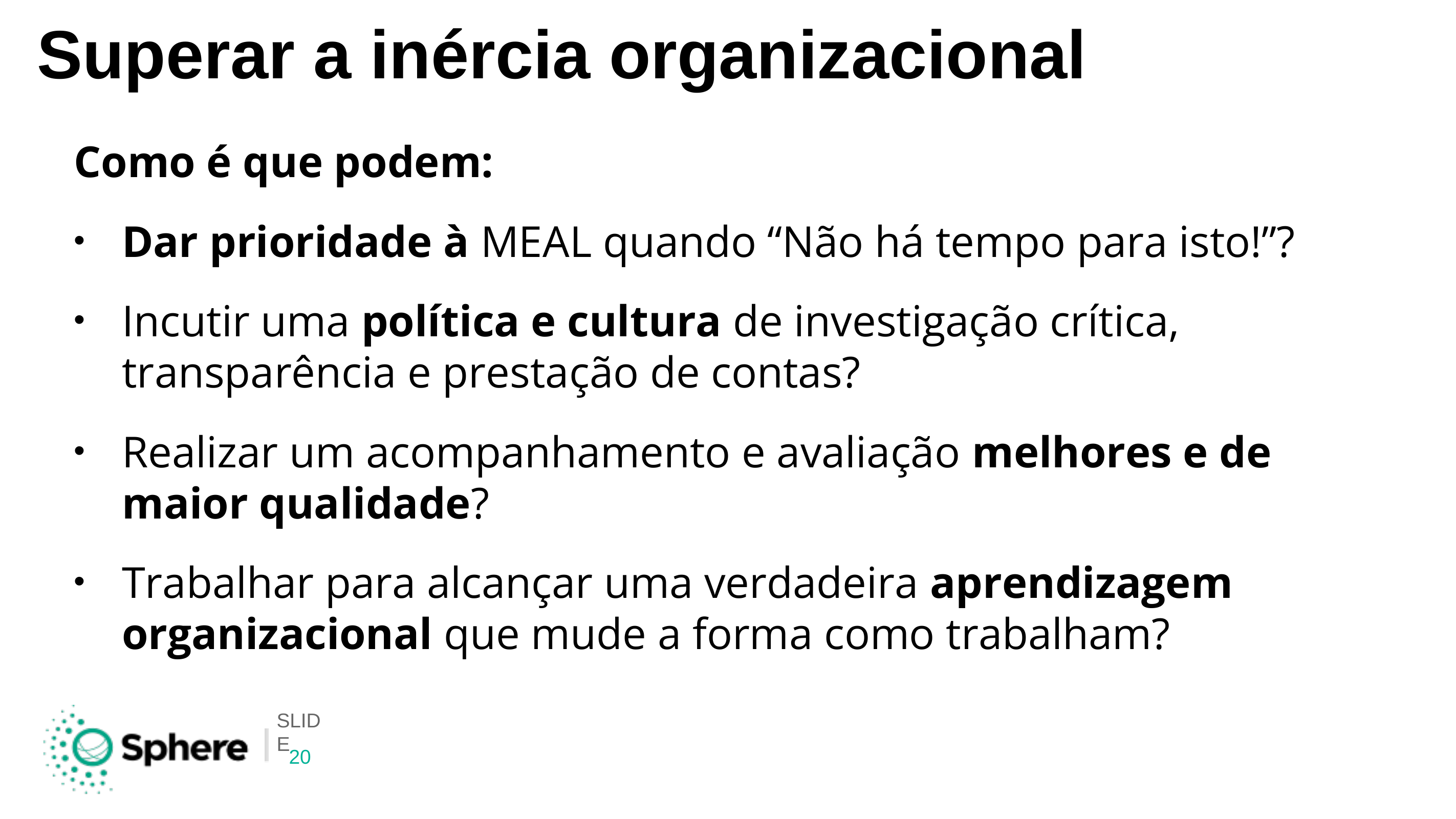

# Superar a inércia organizacional
Como é que podem:
Dar prioridade à MEAL quando “Não há tempo para isto!”?
Incutir uma política e cultura de investigação crítica, transparência e prestação de contas?
Realizar um acompanhamento e avaliação melhores e de maior qualidade?
Trabalhar para alcançar uma verdadeira aprendizagem organizacional que mude a forma como trabalham?
20